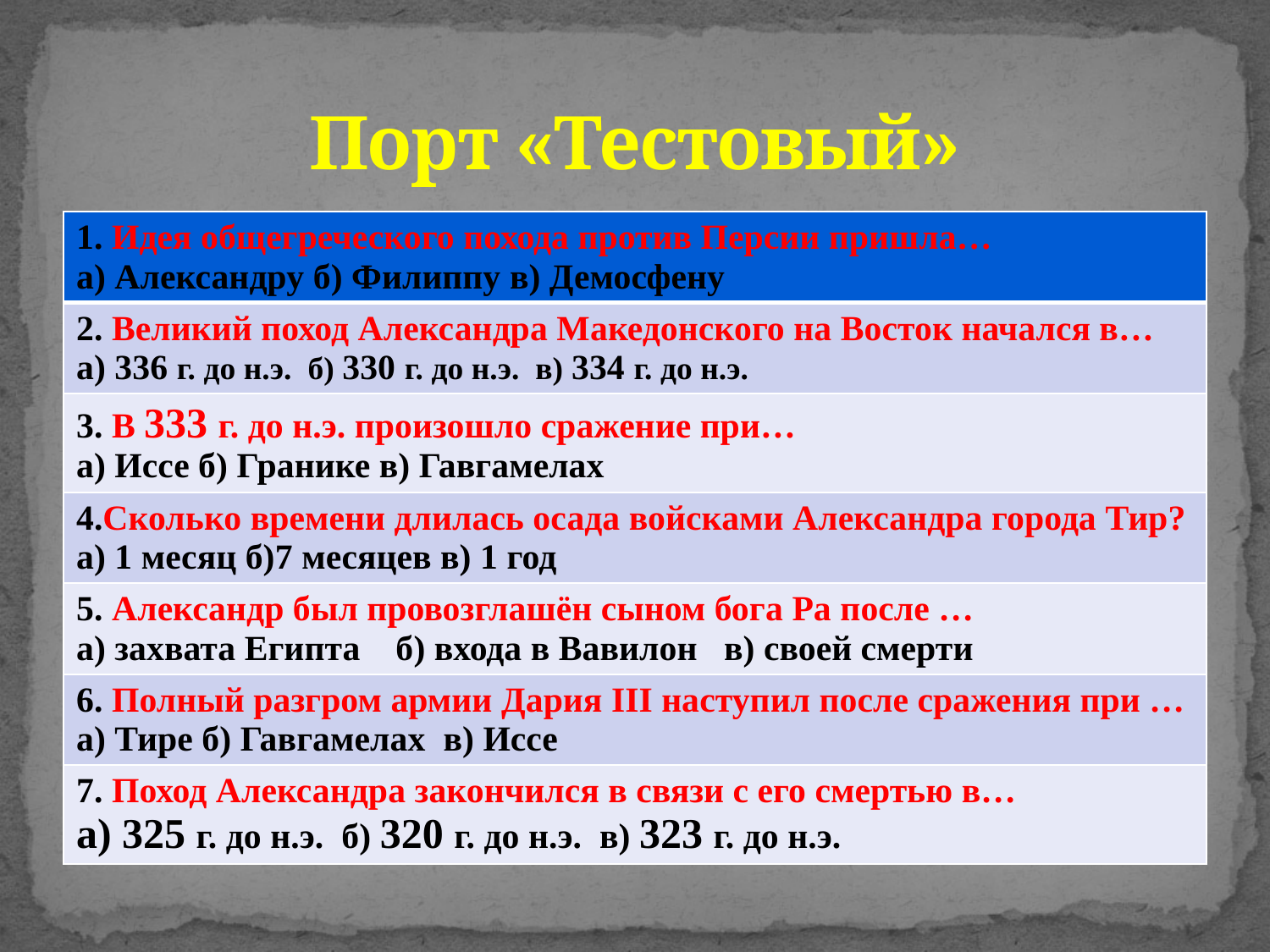

# Порт «Тестовый»
| 1. Идея общегреческого похода против Персии пришла… а) Александру б) Филиппу в) Демосфену |
| --- |
| 2. Великий поход Александра Македонского на Восток начался в… а) 336 г. до н.э. б) 330 г. до н.э. в) 334 г. до н.э. |
| 3. В 333 г. до н.э. произошло сражение при… а) Иссе б) Гранике в) Гавгамелах |
| 4.Сколько времени длилась осада войсками Александра города Тир? а) 1 месяц б)7 месяцев в) 1 год |
| 5. Александр был провозглашён сыном бога Ра после … а) захвата Египта б) входа в Вавилон в) своей смерти |
| 6. Полный разгром армии Дария III наступил после сражения при … а) Тире б) Гавгамелах в) Иссе |
| 7. Поход Александра закончился в связи с его смертью в… а) 325 г. до н.э. б) 320 г. до н.э. в) 323 г. до н.э. |